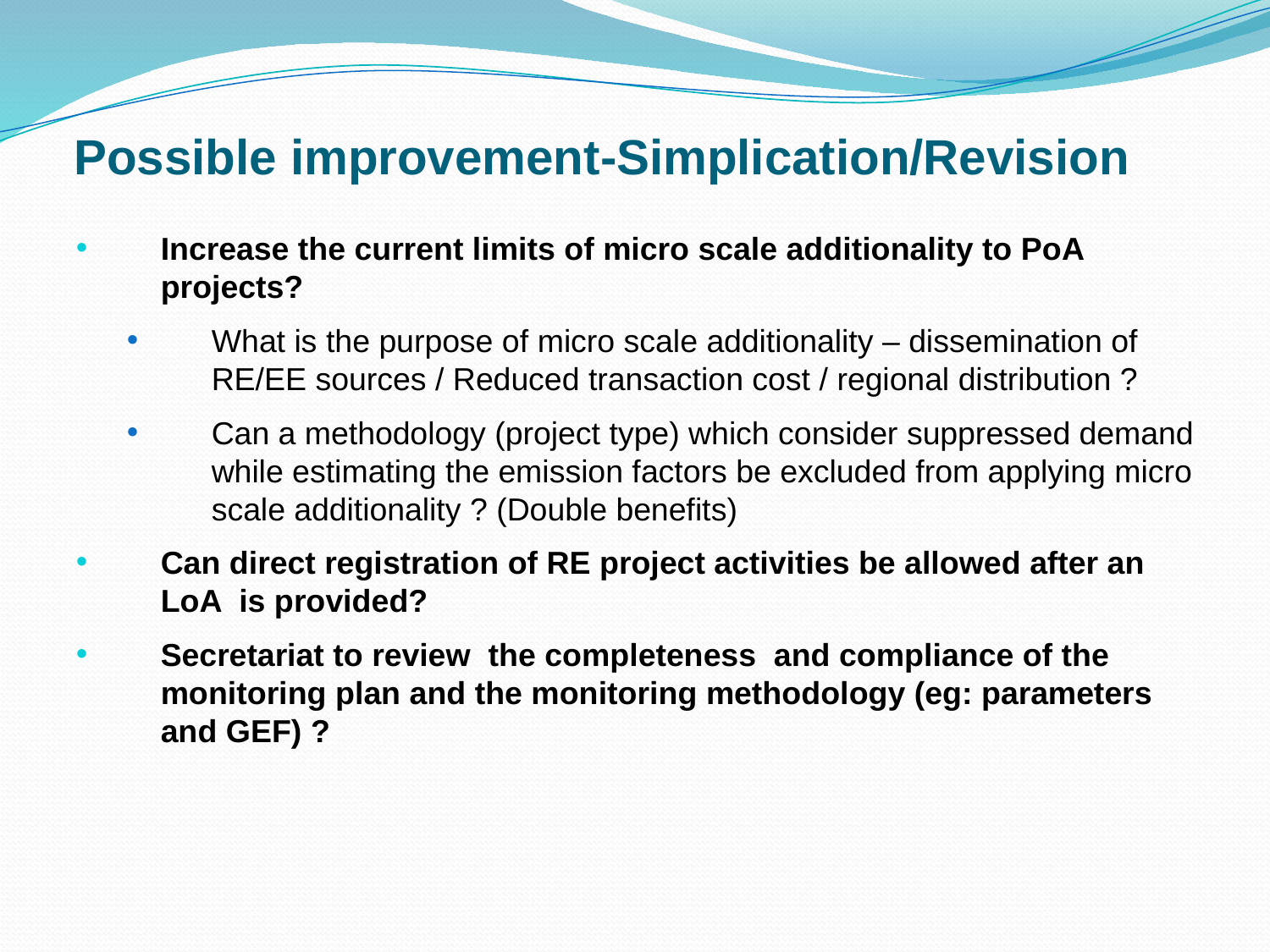

# Possible improvement-Simplication/Revision
Increase the current limits of micro scale additionality to PoA projects?
What is the purpose of micro scale additionality – dissemination of RE/EE sources / Reduced transaction cost / regional distribution ?
Can a methodology (project type) which consider suppressed demand while estimating the emission factors be excluded from applying micro scale additionality ? (Double benefits)
Can direct registration of RE project activities be allowed after an LoA  is provided?
Secretariat to review  the completeness  and compliance of the monitoring plan and the monitoring methodology (eg: parameters and GEF) ?